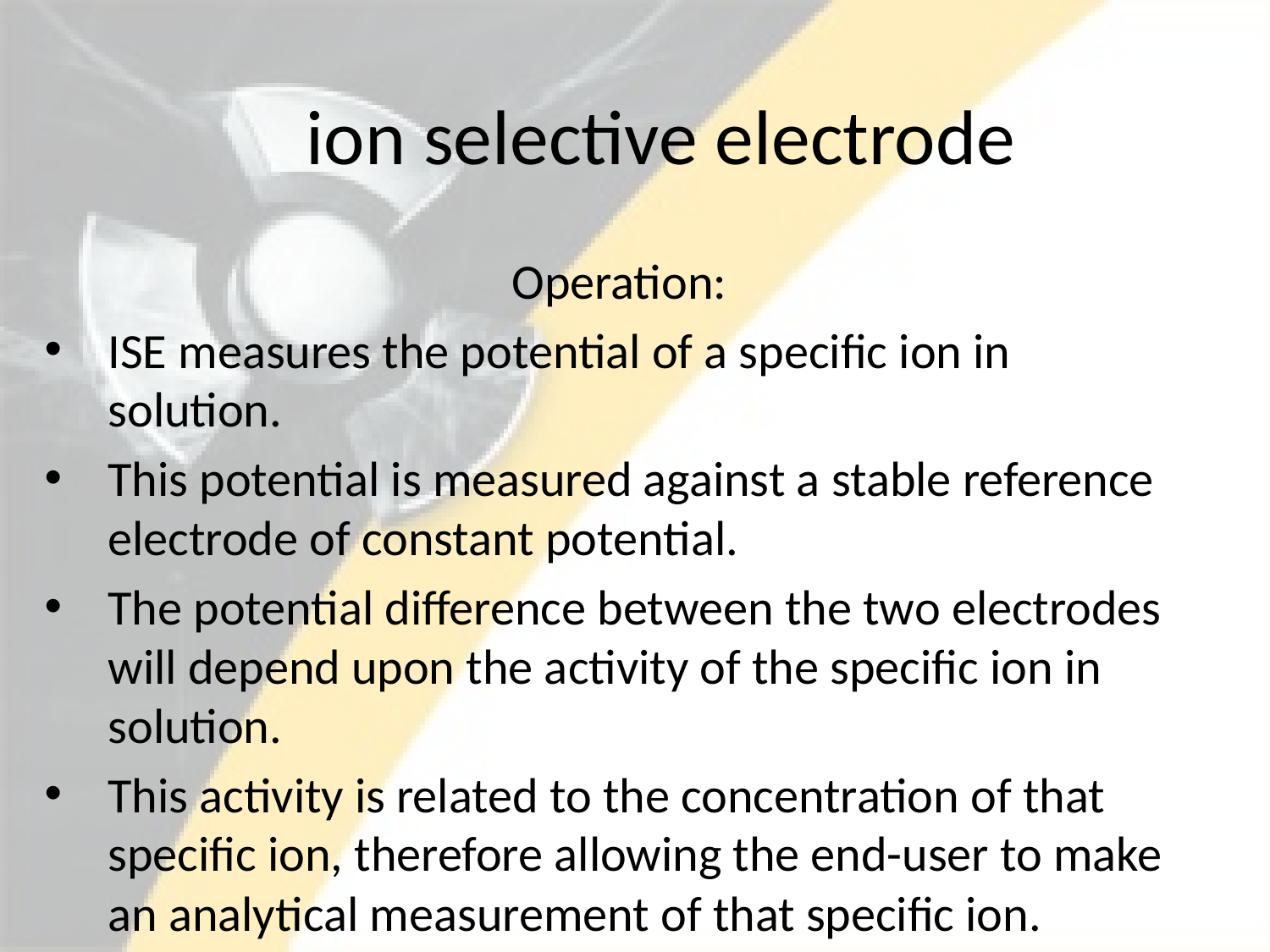

# ion selective electrode
Operation:
ISE measures the potential of a specific ion in solution.
This potential is measured against a stable reference electrode of constant potential.
The potential difference between the two electrodes will depend upon the activity of the specific ion in solution.
This activity is related to the concentration of that specific ion, therefore allowing the end-user to make an analytical measurement of that specific ion.